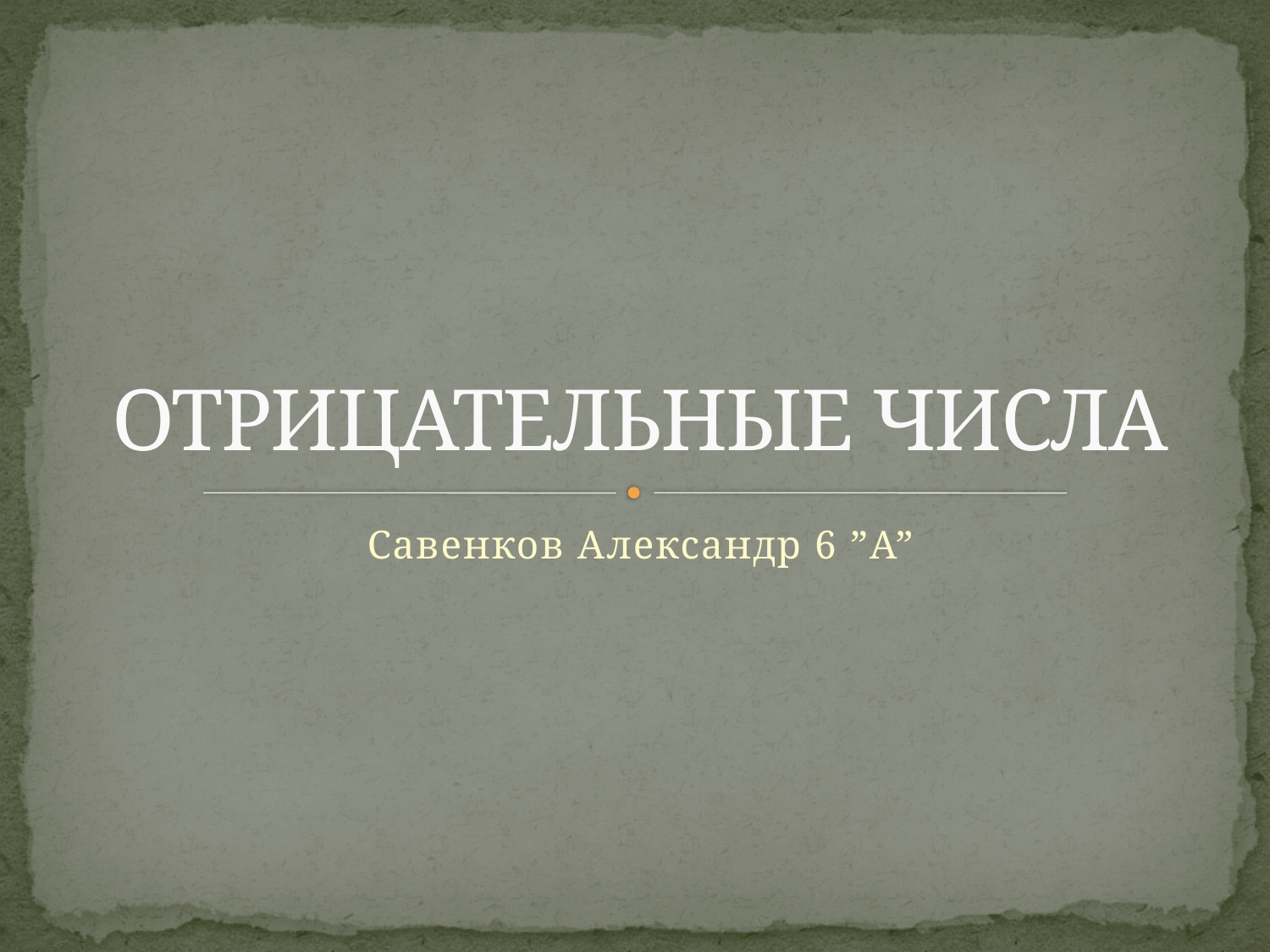

# ОТРИЦАТЕЛЬНЫЕ ЧИСЛА

Савенков Александр 6 ”A”